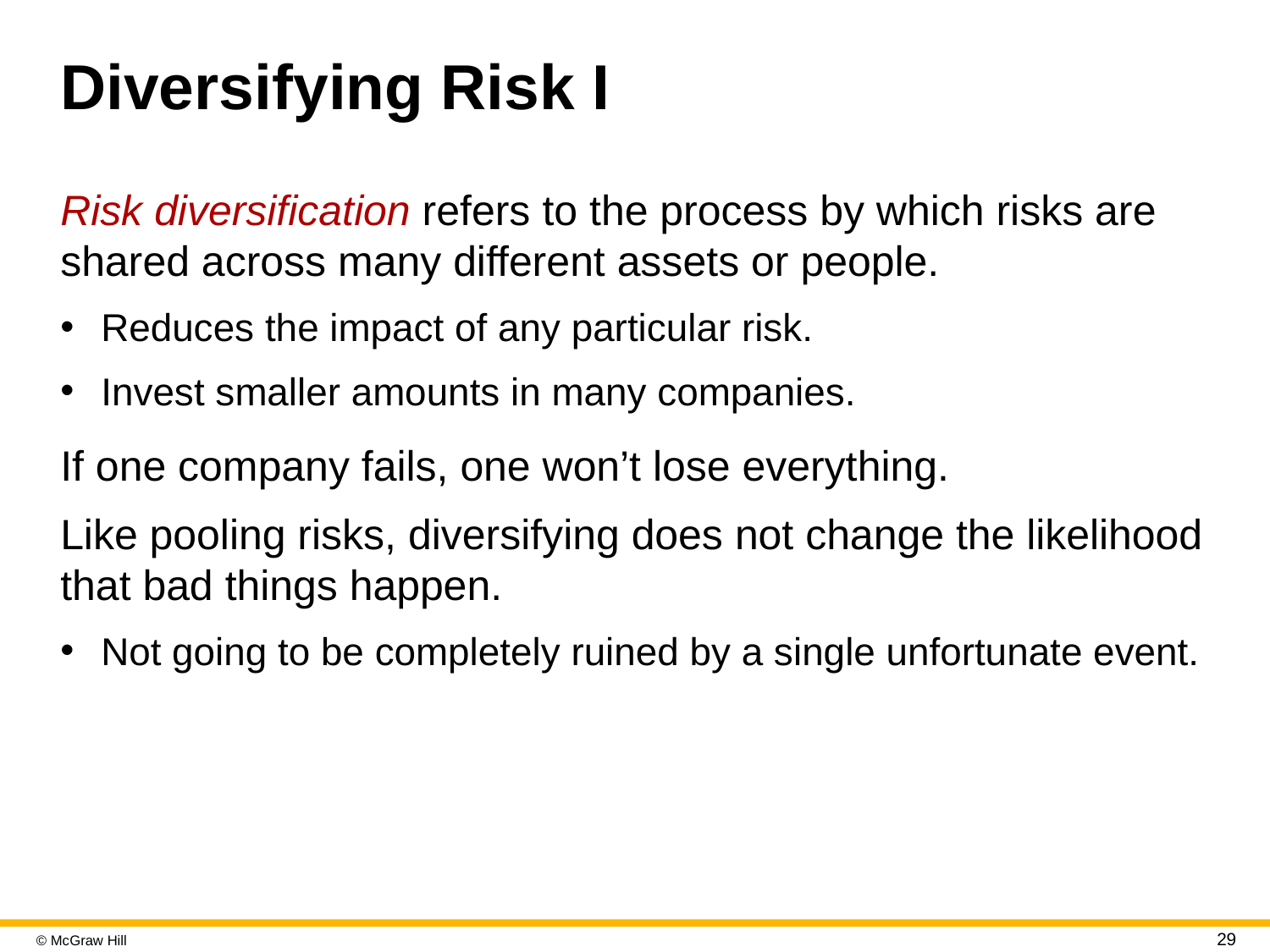

# Diversifying Risk I
Risk diversification refers to the process by which risks are shared across many different assets or people.
Reduces the impact of any particular risk.
Invest smaller amounts in many companies.
If one company fails, one won’t lose everything.
Like pooling risks, diversifying does not change the likelihood that bad things happen.
Not going to be completely ruined by a single unfortunate event.